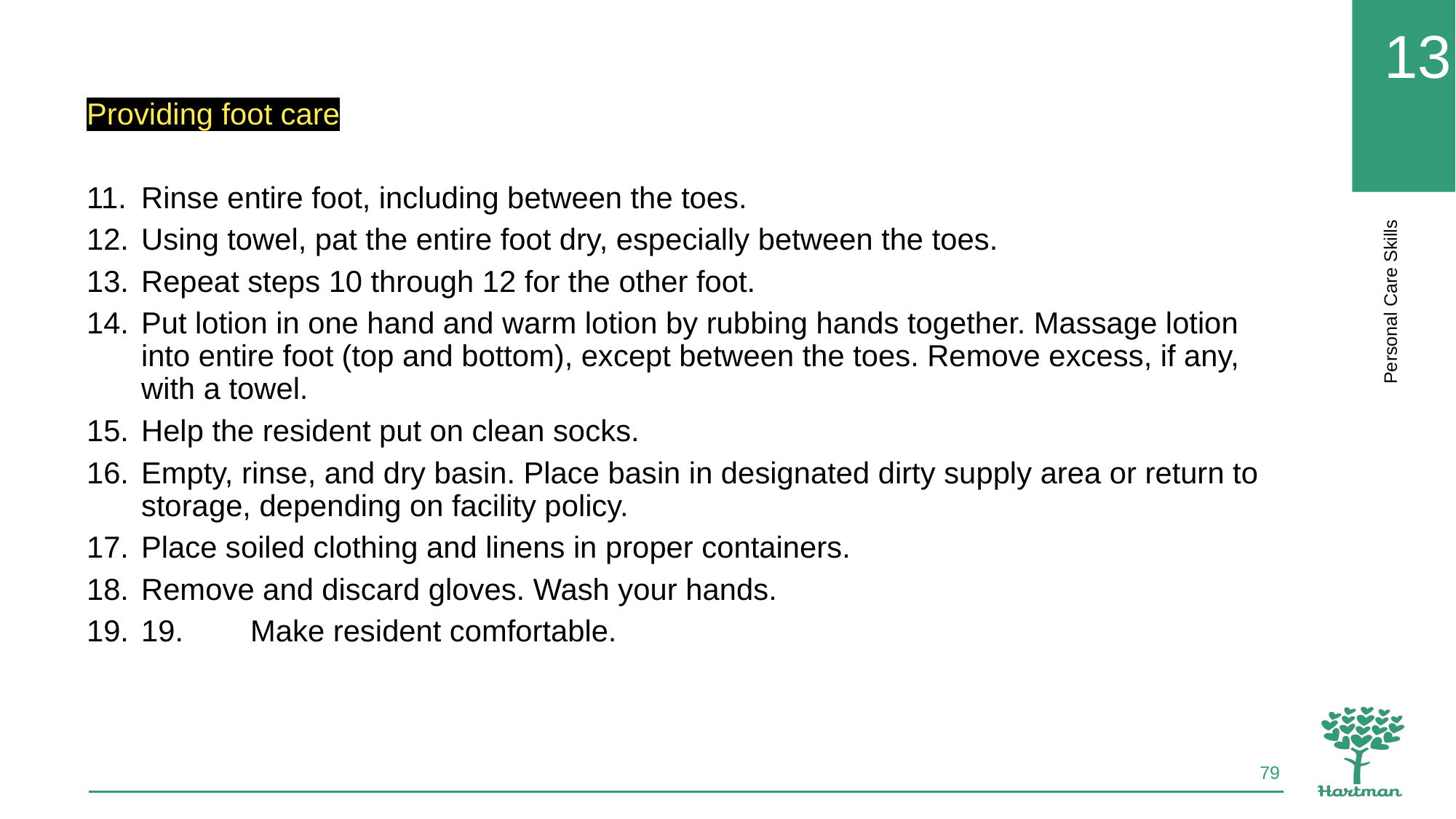

Providing foot care

Rinse entire foot, including between the toes.
Using towel, pat the entire foot dry, especially between the toes.
Repeat steps 10 through 12 for the other foot.
Put lotion in one hand and warm lotion by rubbing hands together. Massage lotion into entire foot (top and bottom), except between the toes. Remove excess, if any, with a towel.
Help the resident put on clean socks.
Empty, rinse, and dry basin. Place basin in designated dirty supply area or return to storage, depending on facility policy.
Place soiled clothing and linens in proper containers.
Remove and discard gloves. Wash your hands.
19.	Make resident comfortable.

79